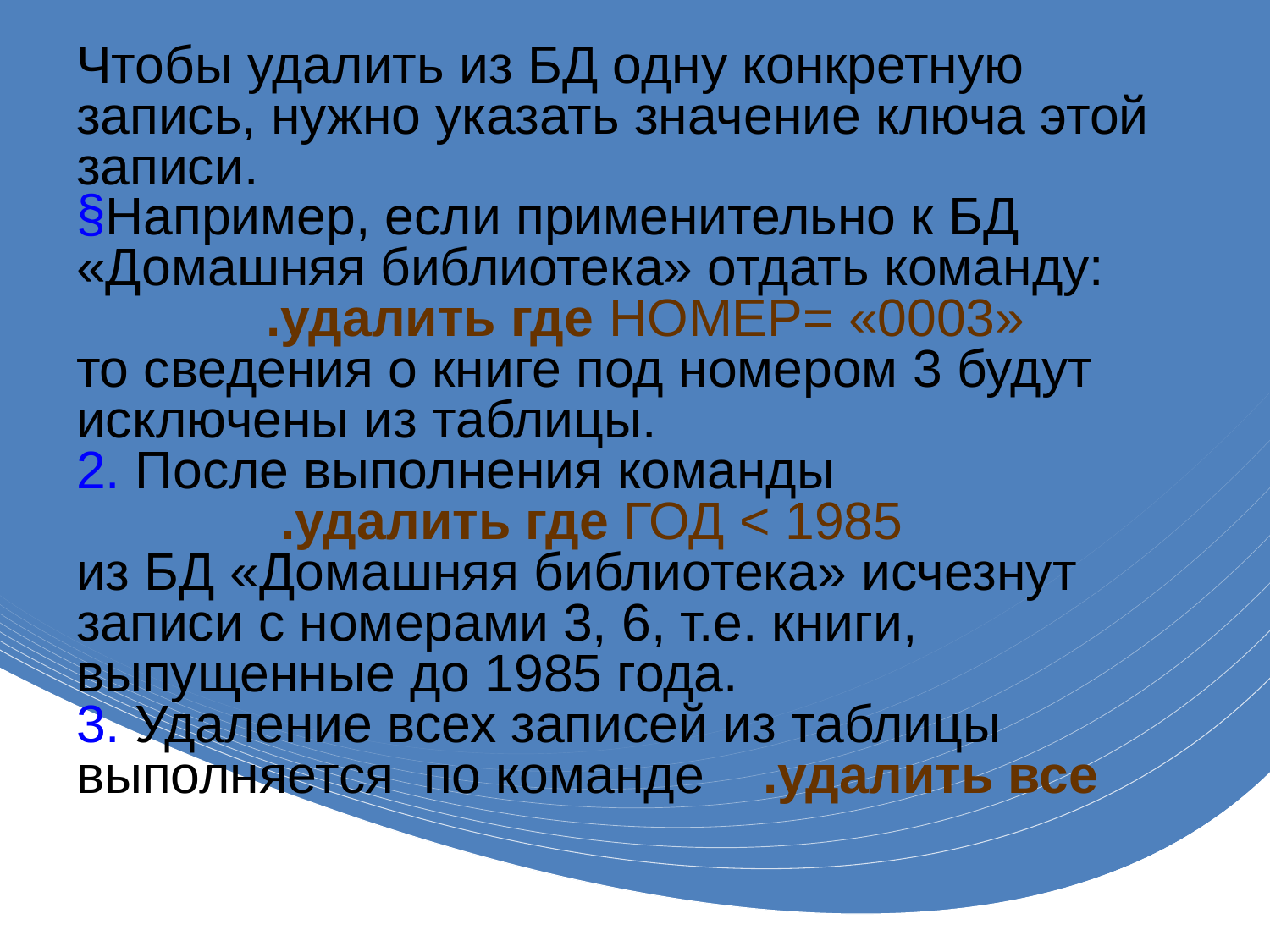

# Чтобы удалить из БД одну конкретную запись, нужно указать значение ключа этой записи.
Например, если применительно к БД «Домашняя библиотека» отдать команду:
             .удалить где НОМЕР= «0003»
то сведения о книге под номером 3 будут исключены из таблицы.
2. После выполнения команды
              .удалить где ГОД < 1985
из БД «Домашняя библиотека» исчезнут записи с номерами 3, 6, т.е. книги, выпущенные до 1985 года.
3. Удаление всех записей из таблицы выполняется  по команде    .удалить все